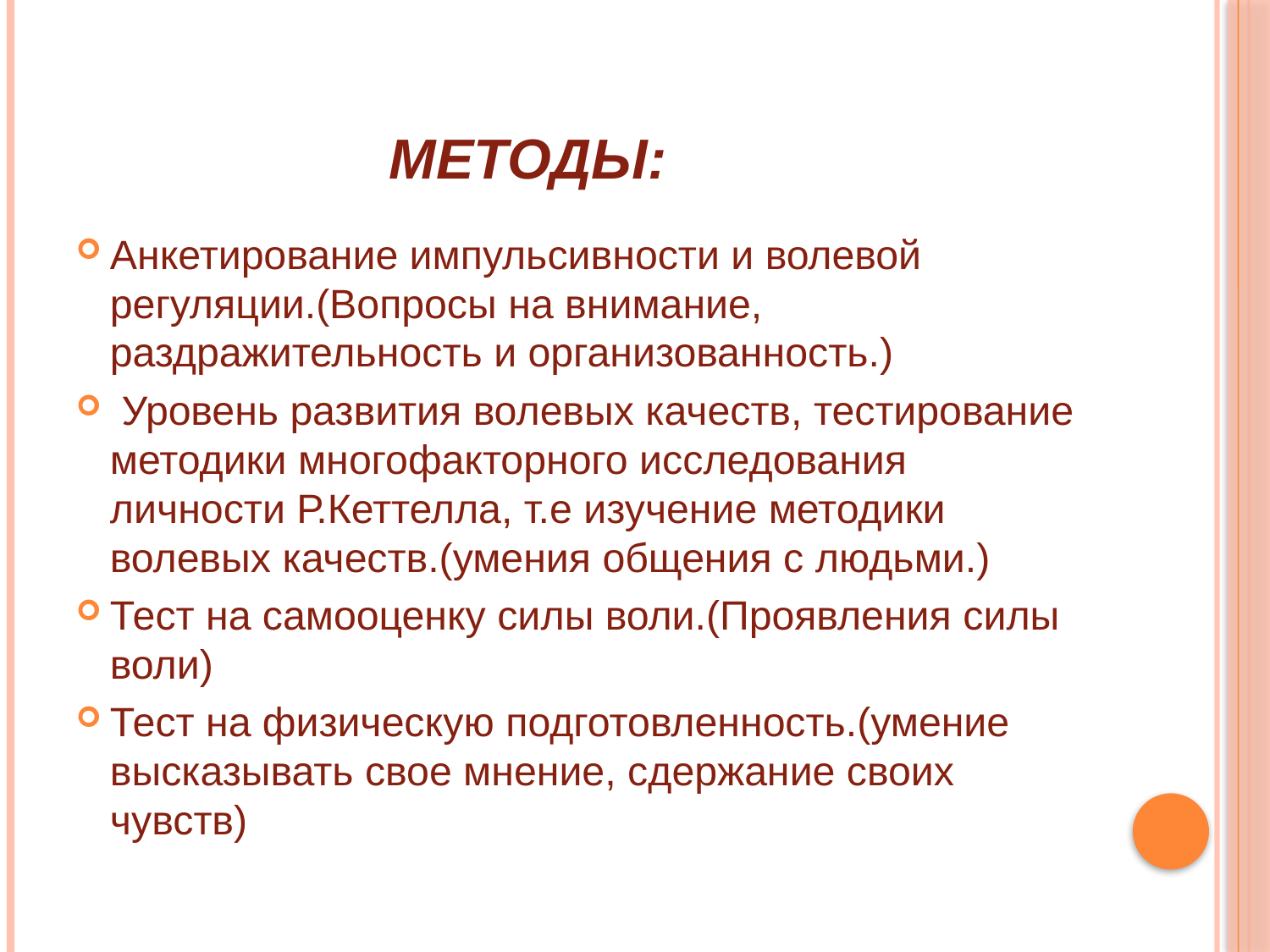

# Методы:
Анкетирование импульсивности и волевой регуляции.(Вопросы на внимание, раздражительность и организованность.)
 Уровень развития волевых качеств, тестирование методики многофакторного исследования личности Р.Кеттелла, т.е изучение методики волевых качеств.(умения общения с людьми.)
Тест на самооценку силы воли.(Проявления силы воли)
Тест на физическую подготовленность.(умение высказывать свое мнение, сдержание своих чувств)